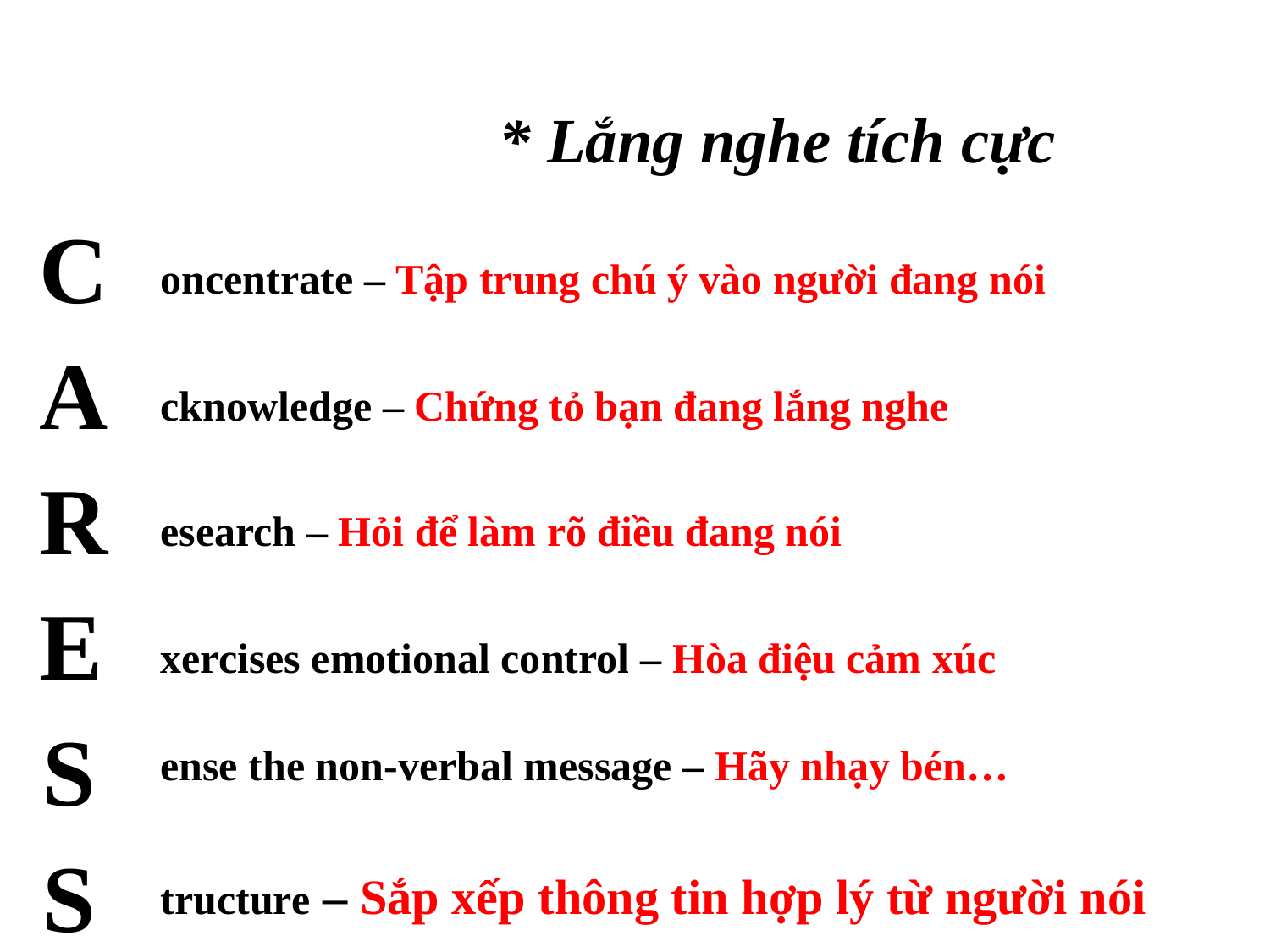

* Lắng nghe tích cực
CARESS
oncentrate – Tập trung chú ý vào người đang nói
cknowledge – Chứng tỏ bạn đang lắng nghe
esearch – Hỏi để làm rõ điều đang nói
xercises emotional control – Hòa điệu cảm xúc
ense the non-verbal message – Hãy nhạy bén…
tructure – Sắp xếp thông tin hợp lý từ người nói